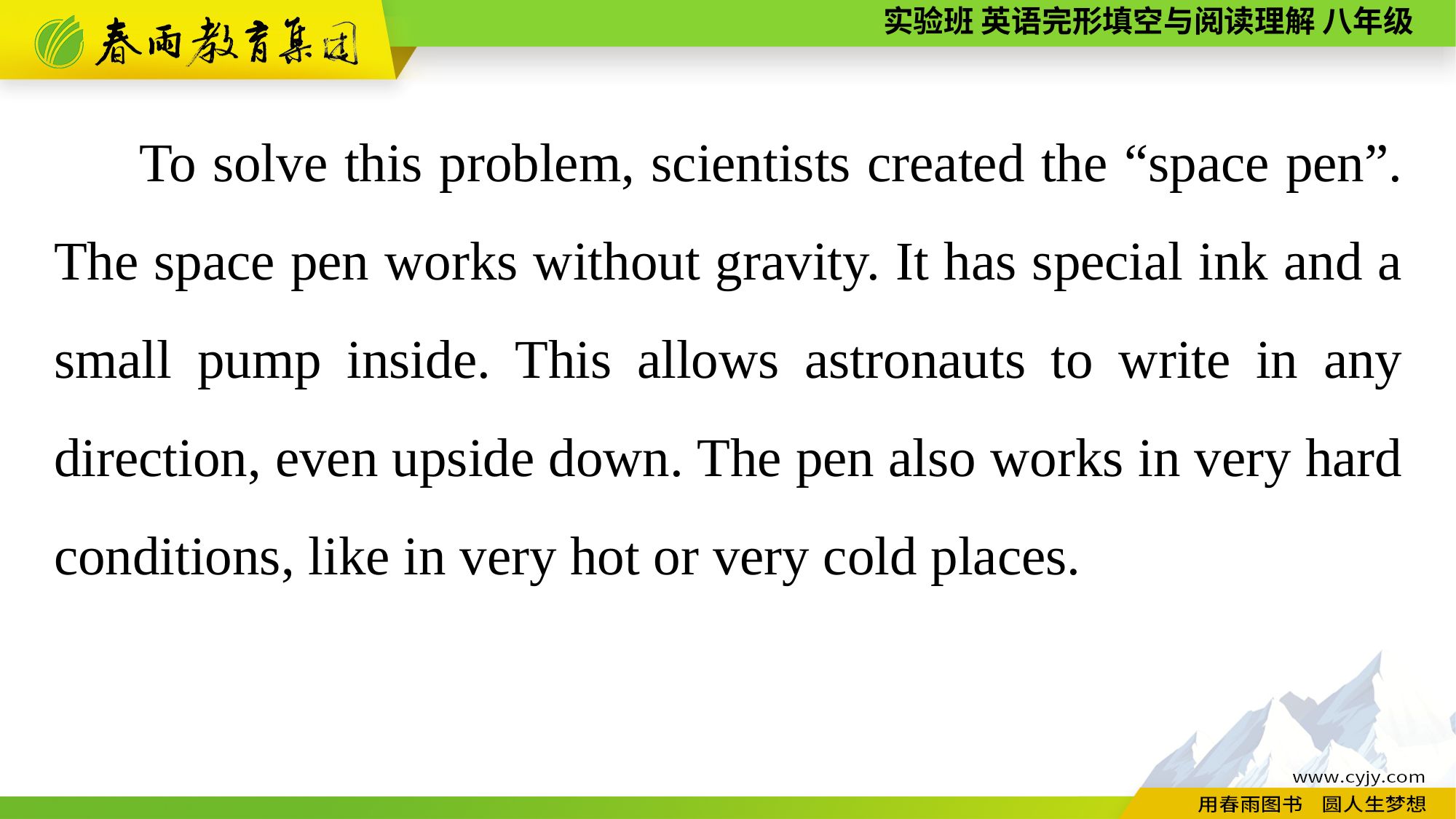

To solve this problem, scientists created the “space pen”. The space pen works without gravity. It has special ink and a small pump inside. This allows astronauts to write in any direction, even upside down. The pen also works in very hard conditions, like in very hot or very cold places.